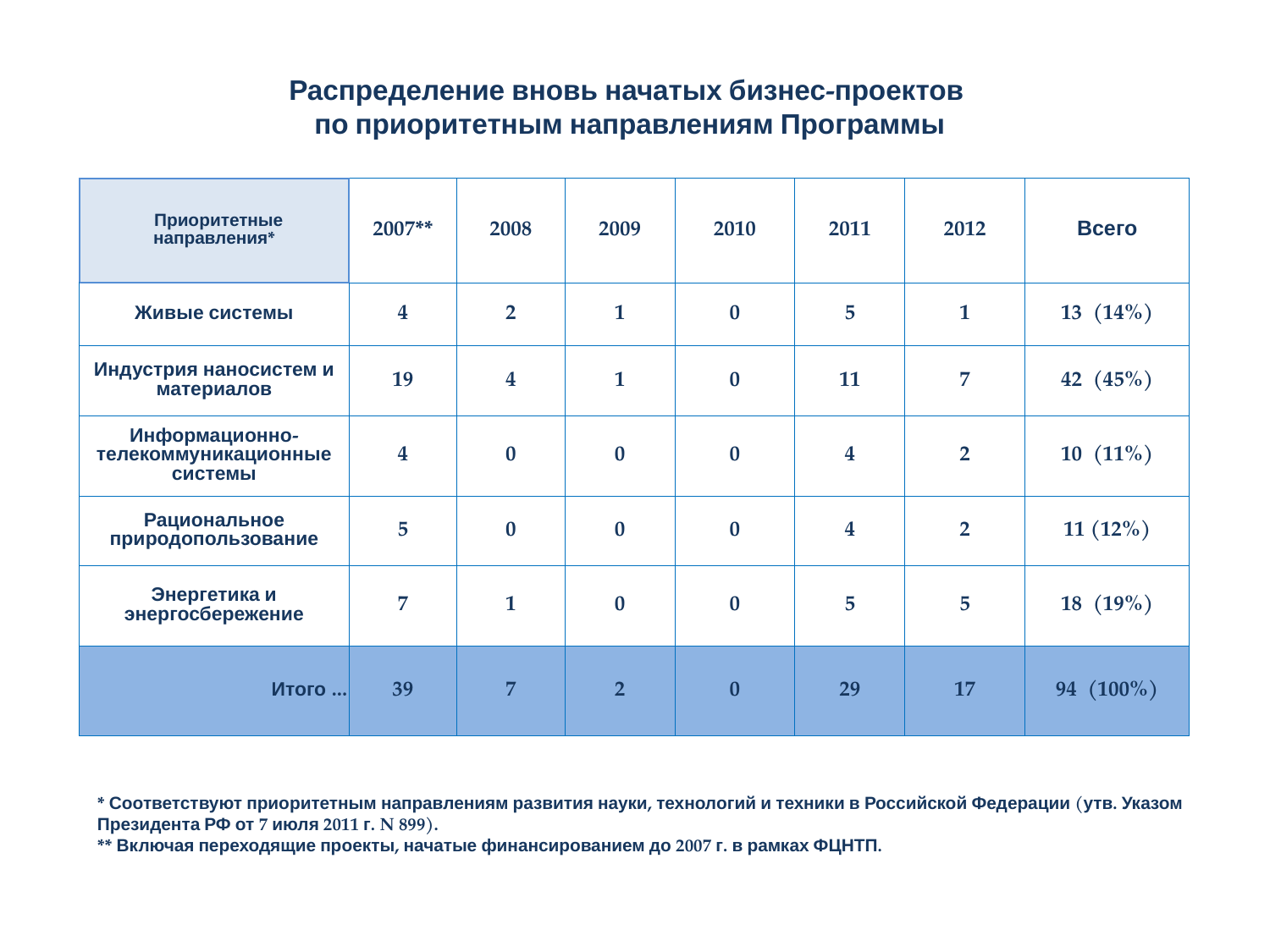

Распределение вновь начатых бизнес-проектов
по приоритетным направлениям Программы
| Приоритетные направления\* | 2007\*\* | 2008 | 2009 | 2010 | 2011 | 2012 | Всего |
| --- | --- | --- | --- | --- | --- | --- | --- |
| Живые системы | 4 | 2 | 1 | 0 | 5 | 1 | 13 (14%) |
| Индустрия наносистем и материалов | 19 | 4 | 1 | 0 | 11 | 7 | 42 (45%) |
| Информационно-телекоммуникационные системы | 4 | 0 | 0 | 0 | 4 | 2 | 10 (11%) |
| Рациональное природопользование | 5 | 0 | 0 | 0 | 4 | 2 | 11 (12%) |
| Энергетика и энергосбережение | 7 | 1 | 0 | 0 | 5 | 5 | 18 (19%) |
| Итого … | 39 | 7 | 2 | 0 | 29 | 17 | 94 (100%) |
* Соответствуют приоритетным направлениям развития науки, технологий и техники в Российской Федерации (утв. Указом Президента РФ от 7 июля 2011 г. N 899).
** Включая переходящие проекты, начатые финансированием до 2007 г. в рамках ФЦНТП.